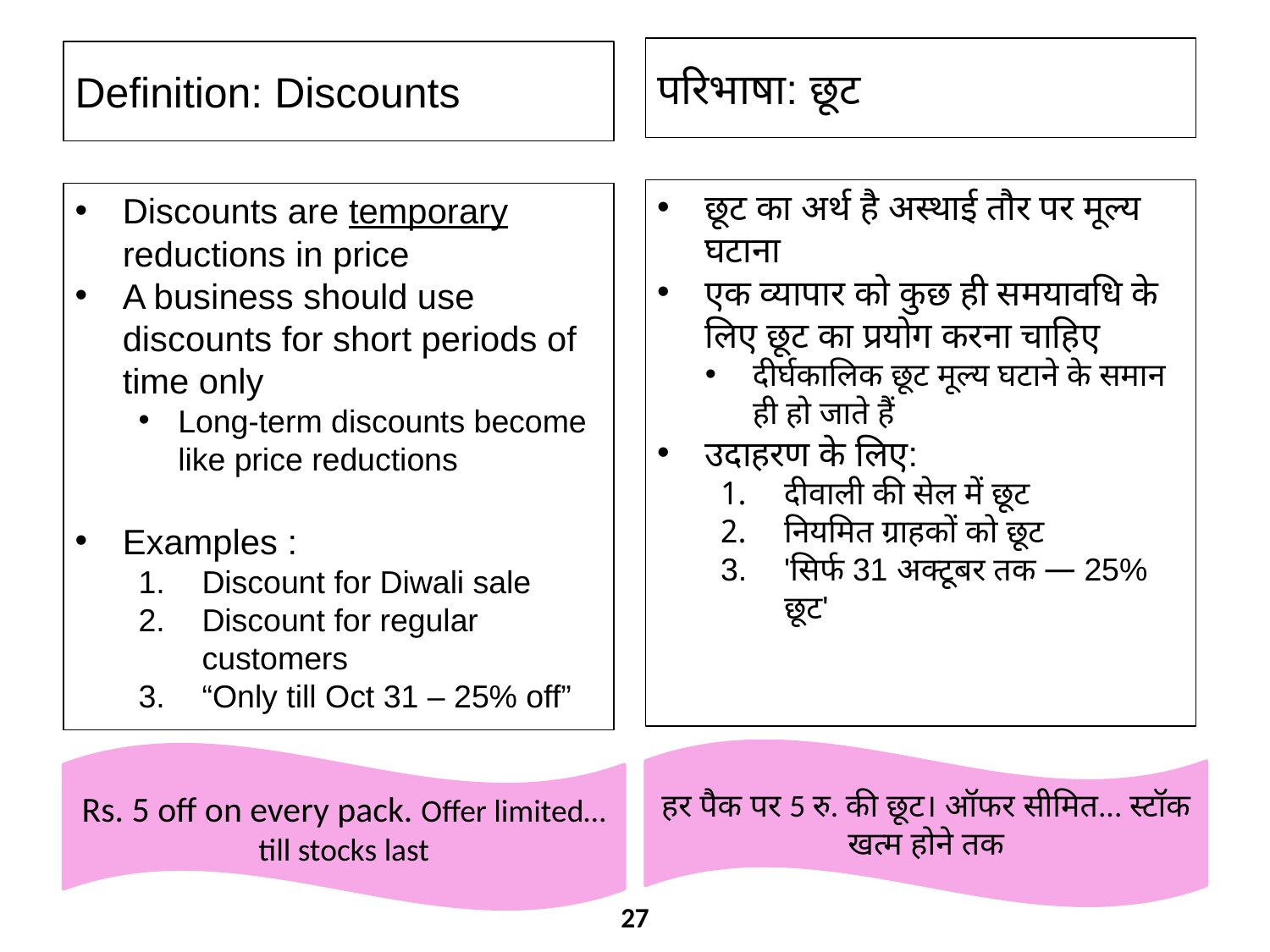

परिभाषा: छूट
Definition: Discounts
छूट का अर्थ है अस्थाई तौर पर मूल्य घटाना
एक व्यापार को कुछ ही समयावधि के लिए छूट का प्रयोग करना चाहिए
दीर्घकालिक छूट मूल्य घटाने के समान ही हो जाते हैं
उदाहरण के लिए:
दीवाली की सेल में छूट
नियमित ग्राहकों को छूट
'सिर्फ 31 अक्टूबर तक — 25% छूट'
Discounts are temporary reductions in price
A business should use discounts for short periods of time only
Long-term discounts become like price reductions

Examples :
Discount for Diwali sale
Discount for regular customers
“Only till Oct 31 – 25% off”
हर पैक पर 5 रु. की छूट। ऑफर सीमित... स्टॉक खत्म होने तक
Rs. 5 off on every pack. Offer limited…till stocks last
27